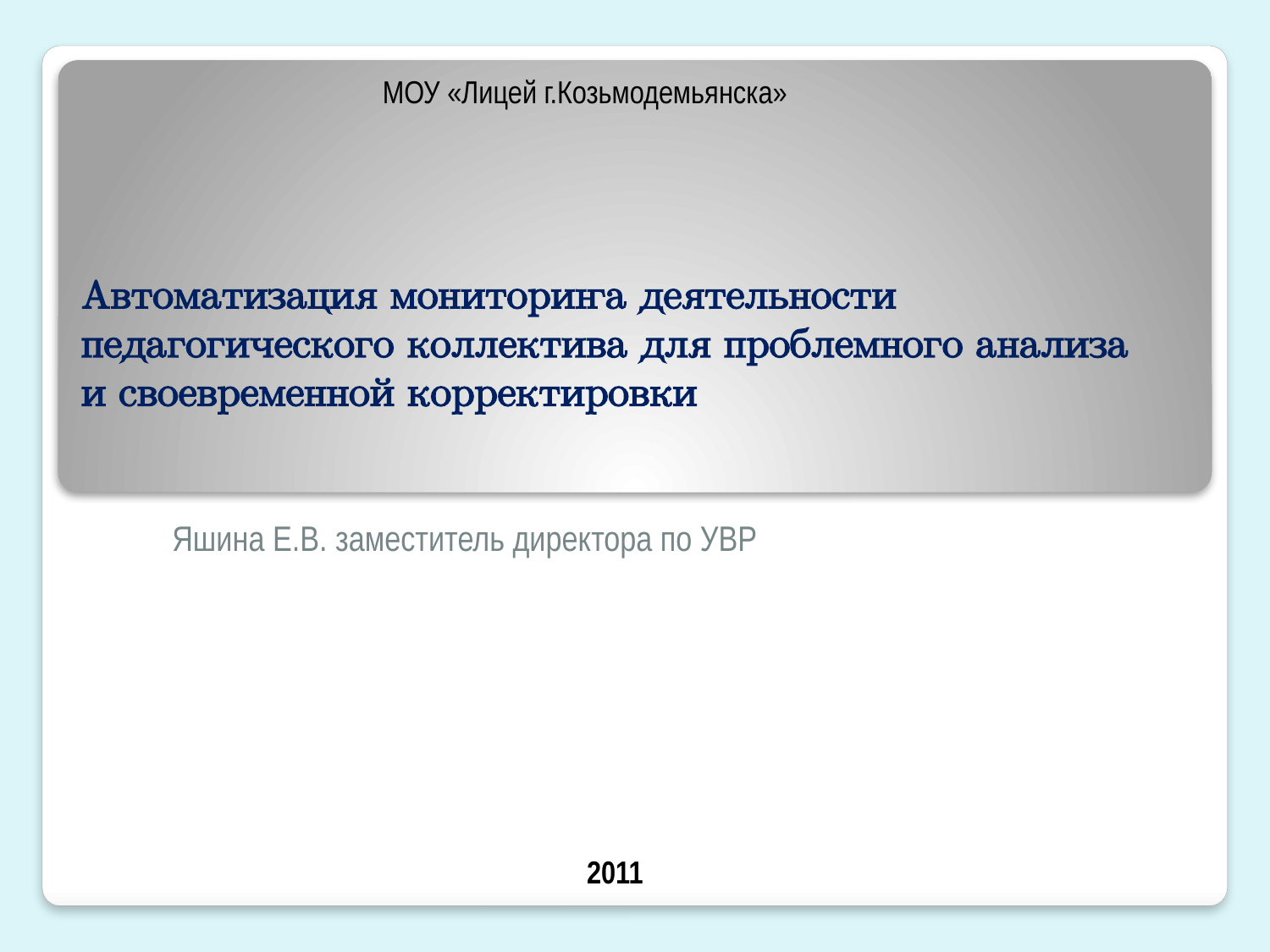

МОУ «Лицей г.Козьмодемьянска»
# Автоматизация мониторинга деятельности педагогического коллектива для проблемного анализа и своевременной корректировки
Яшина Е.В. заместитель директора по УВР
2011